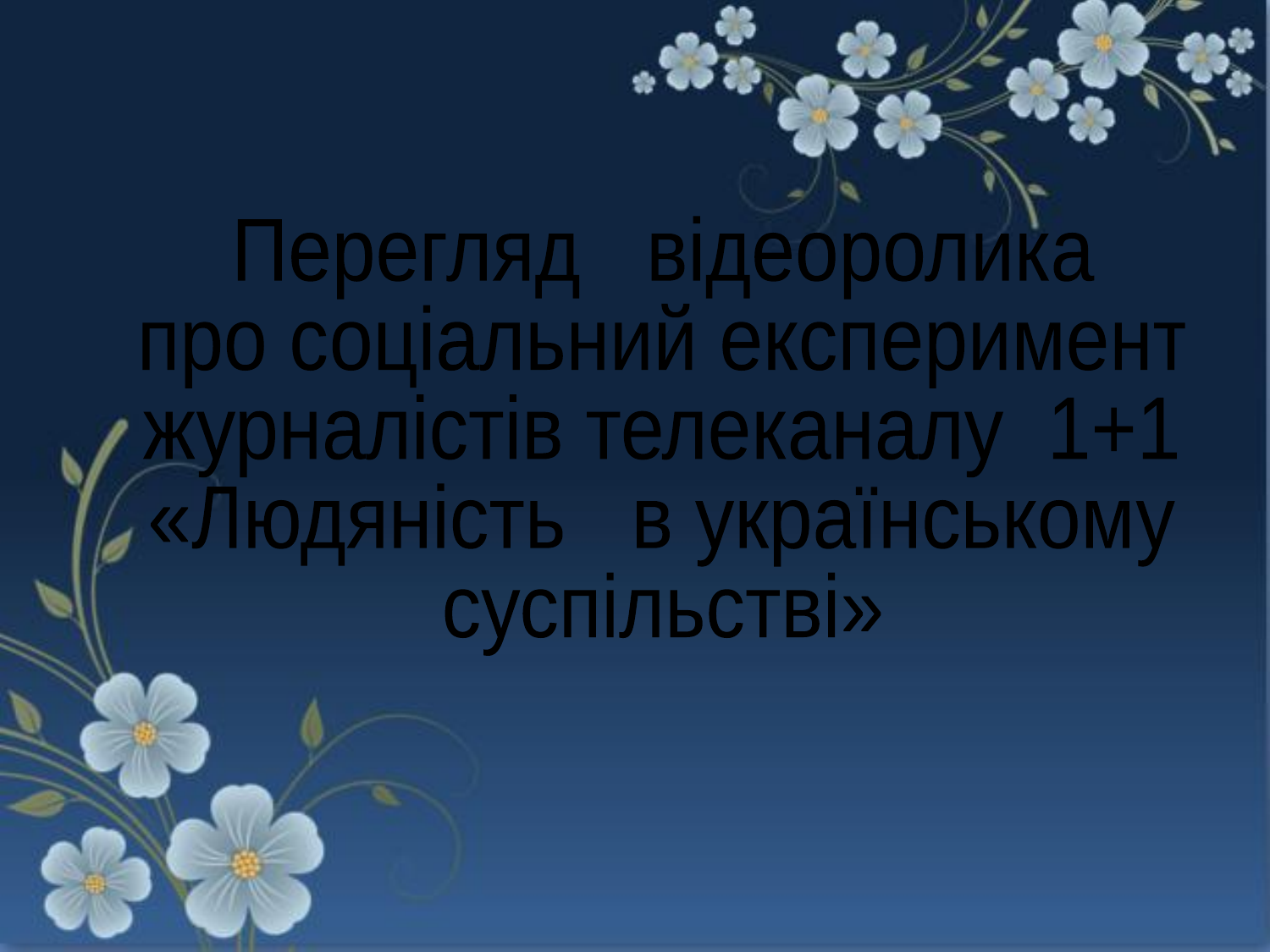

Перегляд   відеоролика
про соціальний експеримент
журналістів телеканалу  1+1
«Людяність   в українському
суспільстві»